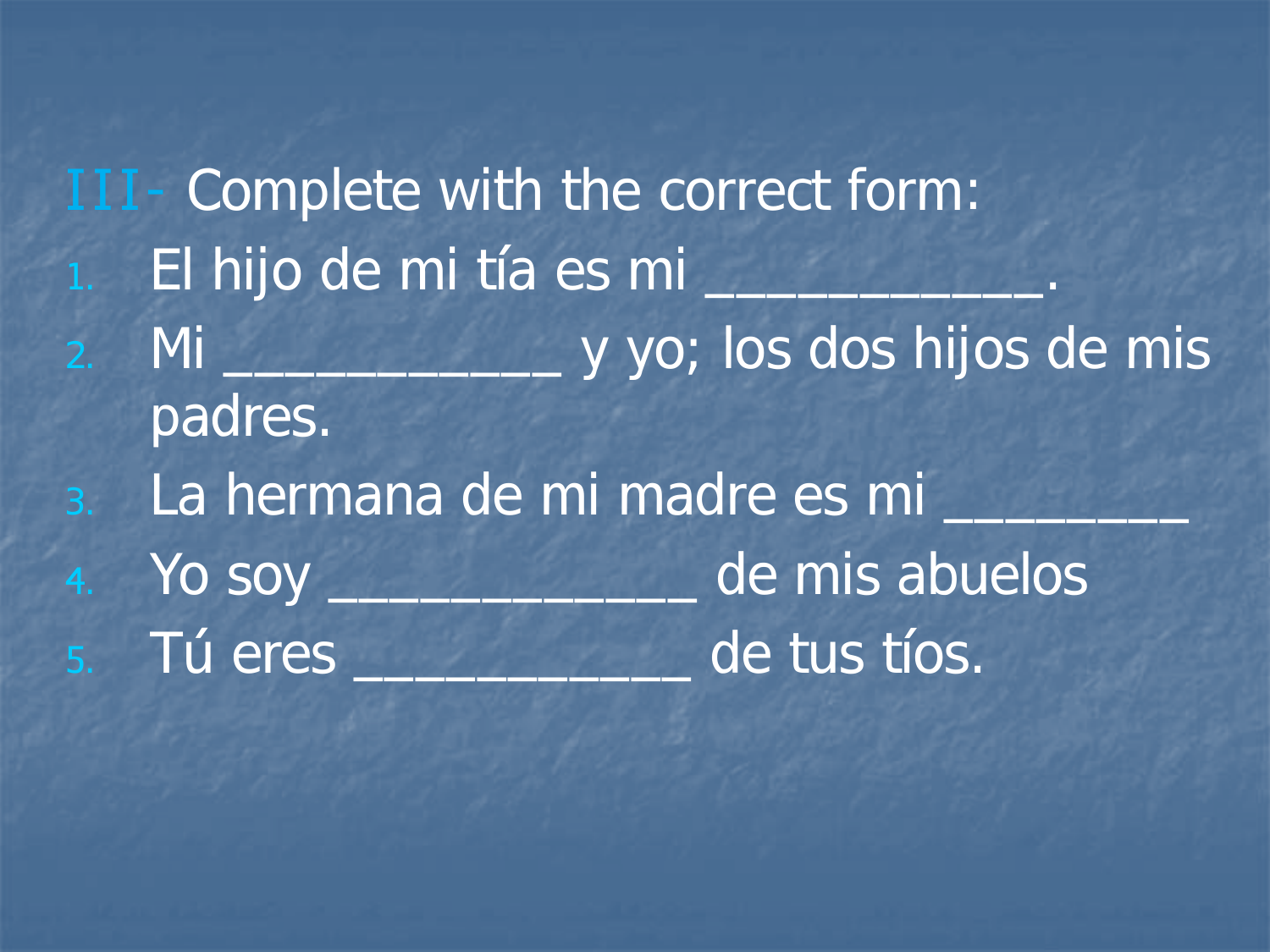

III- Complete with the correct form:
El hijo de mi tía es mi ___________.
Mi ___________ y yo; los dos hijos de mis padres.
La hermana de mi madre es mi ________
Yo soy ____________ de mis abuelos
Tú eres ___________ de tus tíos.